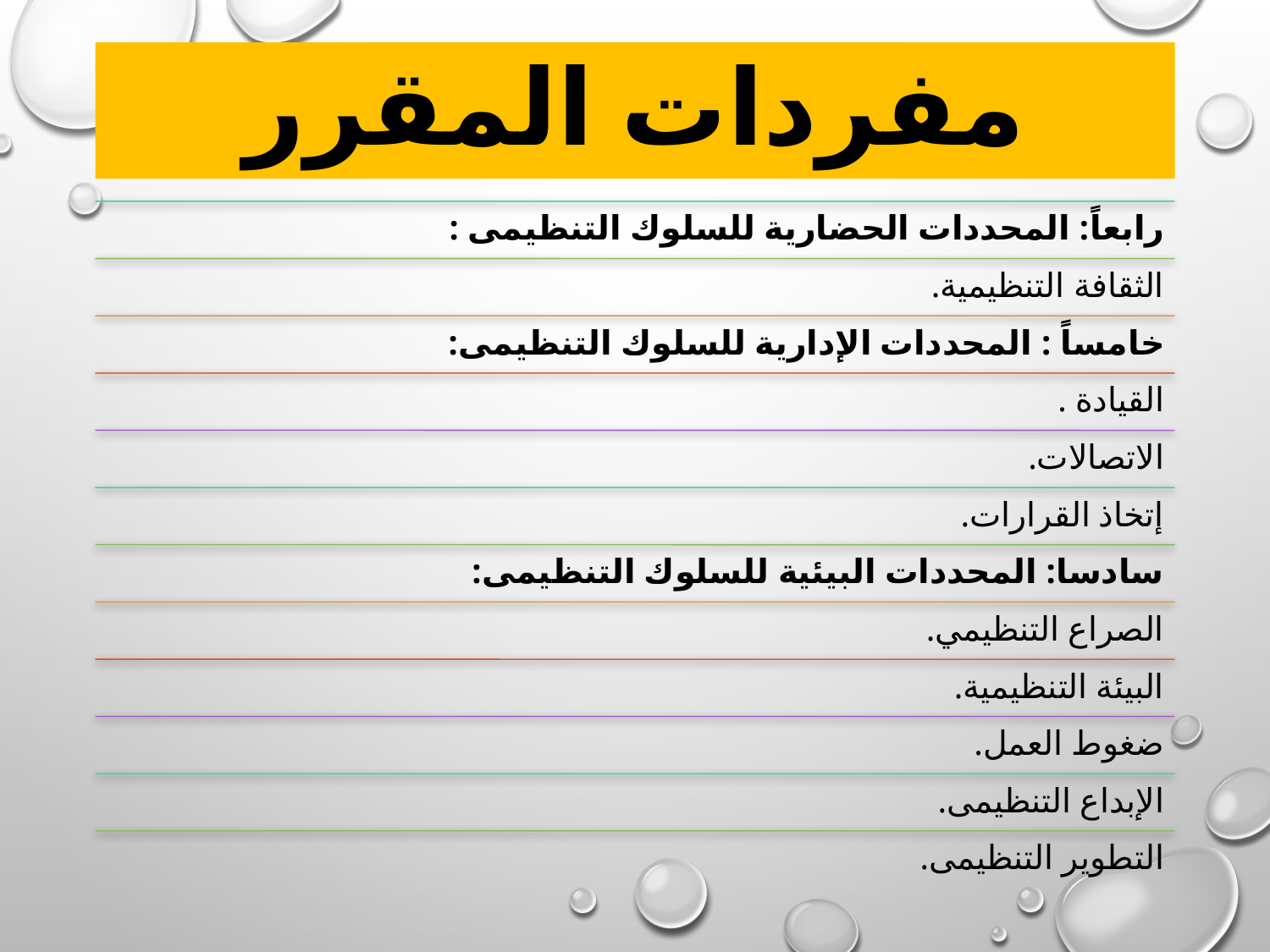

# مفردات المقرر
رابعاً: المحددات الحضارية للسلوك التنظيمى :
الثقافة التنظيمية.
خامساً : المحددات الإدارية للسلوك التنظيمى:
القيادة .
الاتصالات.
إتخاذ القرارات.
سادسا: المحددات البيئية للسلوك التنظيمى:
الصراع التنظيمي.
البيئة التنظيمية.
ضغوط العمل.
الإبداع التنظيمى.
التطوير التنظيمى.